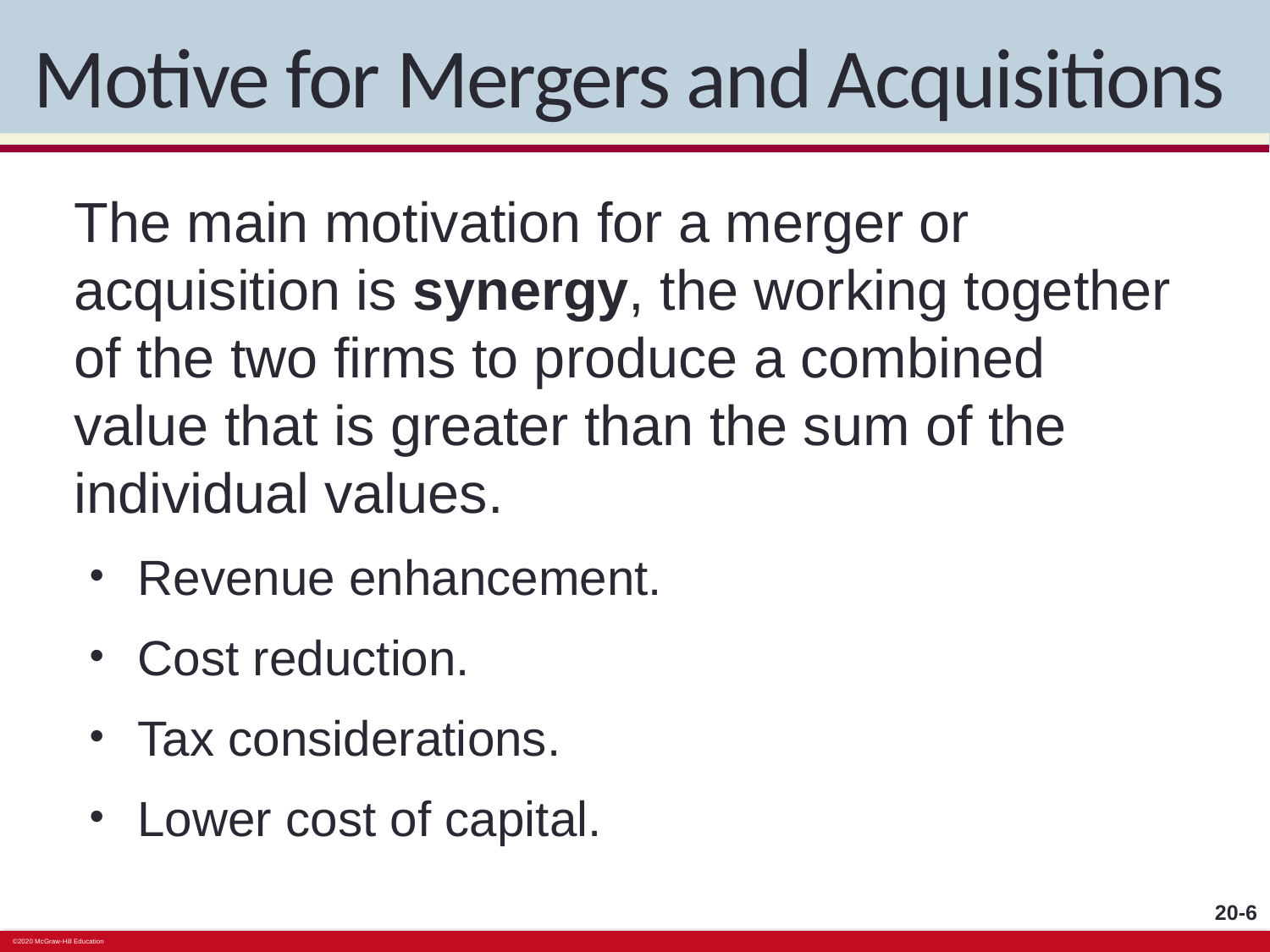

# Motive for Mergers and Acquisitions
The main motivation for a merger or acquisition is synergy, the working together of the two firms to produce a combined value that is greater than the sum of the individual values.
Revenue enhancement.
Cost reduction.
Tax considerations.
Lower cost of capital.